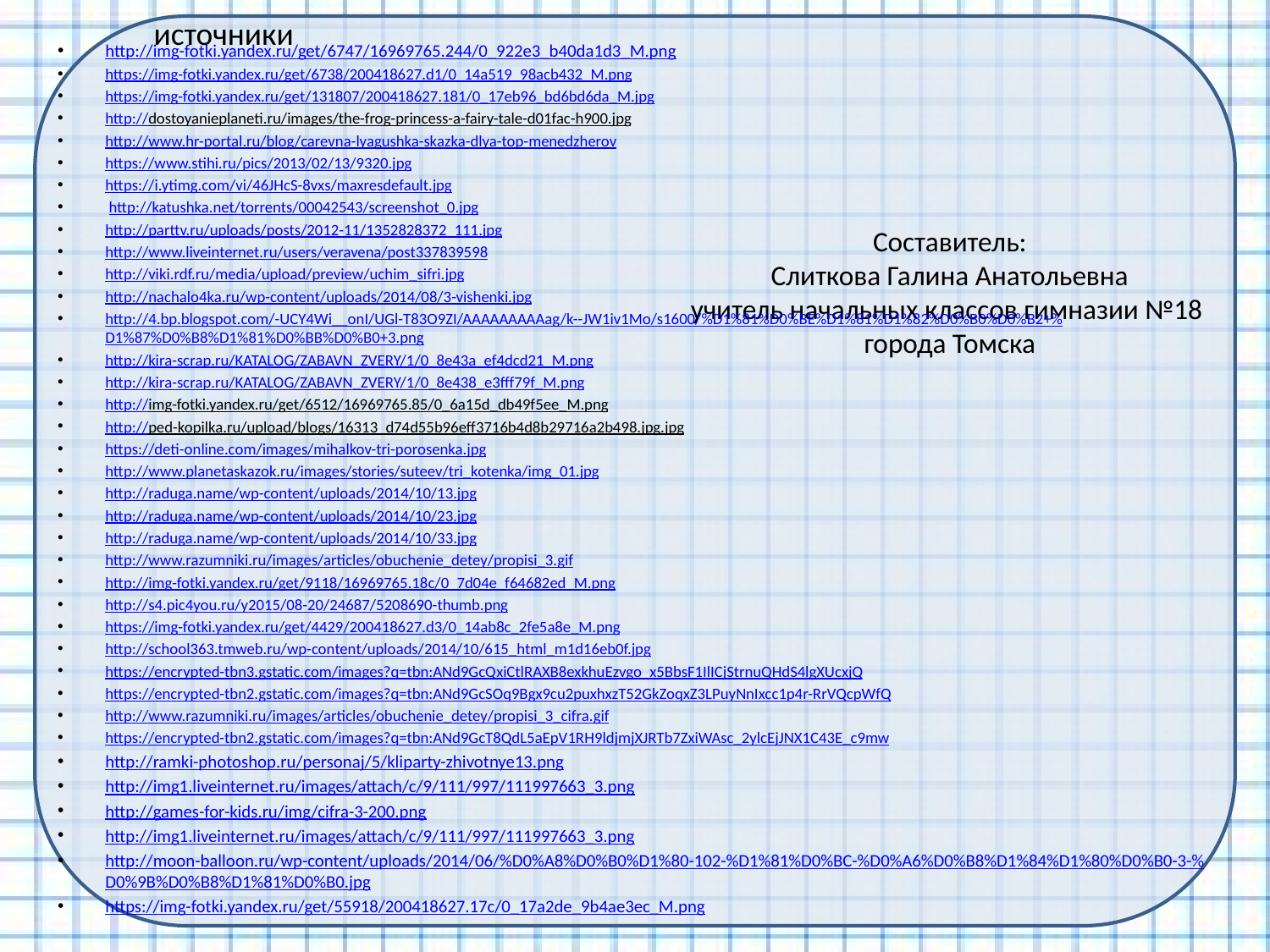

источники
http://img-fotki.yandex.ru/get/6747/16969765.244/0_922e3_b40da1d3_M.png
https://img-fotki.yandex.ru/get/6738/200418627.d1/0_14a519_98acb432_M.png
https://img-fotki.yandex.ru/get/131807/200418627.181/0_17eb96_bd6bd6da_M.jpg
http://dostoyanieplaneti.ru/images/the-frog-princess-a-fairy-tale-d01fac-h900.jpg
http://www.hr-portal.ru/blog/carevna-lyagushka-skazka-dlya-top-menedzherov
https://www.stihi.ru/pics/2013/02/13/9320.jpg
https://i.ytimg.com/vi/46JHcS-8vxs/maxresdefault.jpg
 http://katushka.net/torrents/00042543/screenshot_0.jpg
http://parttv.ru/uploads/posts/2012-11/1352828372_111.jpg
http://www.liveinternet.ru/users/veravena/post337839598
http://viki.rdf.ru/media/upload/preview/uchim_sifri.jpg
http://nachalo4ka.ru/wp-content/uploads/2014/08/3-vishenki.jpg
http://4.bp.blogspot.com/-UCY4Wi__onI/UGl-T83O9ZI/AAAAAAAAAag/k--JW1iv1Mo/s1600/%D1%81%D0%BE%D1%81%D1%82%D0%B0%D0%B2+%D1%87%D0%B8%D1%81%D0%BB%D0%B0+3.png
http://kira-scrap.ru/KATALOG/ZABAVN_ZVERY/1/0_8e43a_ef4dcd21_M.png
http://kira-scrap.ru/KATALOG/ZABAVN_ZVERY/1/0_8e438_e3fff79f_M.png
http://img-fotki.yandex.ru/get/6512/16969765.85/0_6a15d_db49f5ee_M.png
http://ped-kopilka.ru/upload/blogs/16313_d74d55b96eff3716b4d8b29716a2b498.jpg.jpg
https://deti-online.com/images/mihalkov-tri-porosenka.jpg
http://www.planetaskazok.ru/images/stories/suteev/tri_kotenka/img_01.jpg
http://raduga.name/wp-content/uploads/2014/10/13.jpg
http://raduga.name/wp-content/uploads/2014/10/23.jpg
http://raduga.name/wp-content/uploads/2014/10/33.jpg
http://www.razumniki.ru/images/articles/obuchenie_detey/propisi_3.gif
http://img-fotki.yandex.ru/get/9118/16969765.18c/0_7d04e_f64682ed_M.png
http://s4.pic4you.ru/y2015/08-20/24687/5208690-thumb.png
https://img-fotki.yandex.ru/get/4429/200418627.d3/0_14ab8c_2fe5a8e_M.png
http://school363.tmweb.ru/wp-content/uploads/2014/10/615_html_m1d16eb0f.jpg
https://encrypted-tbn3.gstatic.com/images?q=tbn:ANd9GcQxiCtlRAXB8exkhuEzvgo_x5BbsF1IlICjStrnuQHdS4lgXUcxjQ
https://encrypted-tbn2.gstatic.com/images?q=tbn:ANd9GcSOq9Bgx9cu2puxhxzT52GkZoqxZ3LPuyNnIxcc1p4r-RrVQcpWfQ
http://www.razumniki.ru/images/articles/obuchenie_detey/propisi_3_cifra.gif
https://encrypted-tbn2.gstatic.com/images?q=tbn:ANd9GcT8QdL5aEpV1RH9ldjmjXJRTb7ZxiWAsc_2ylcEjJNX1C43E_c9mw
http://ramki-photoshop.ru/personaj/5/kliparty-zhivotnye13.png
http://img1.liveinternet.ru/images/attach/c/9/111/997/111997663_3.png
http://games-for-kids.ru/img/cifra-3-200.png
http://img1.liveinternet.ru/images/attach/c/9/111/997/111997663_3.png
http://moon-balloon.ru/wp-content/uploads/2014/06/%D0%A8%D0%B0%D1%80-102-%D1%81%D0%BC-%D0%A6%D0%B8%D1%84%D1%80%D0%B0-3-%D0%9B%D0%B8%D1%81%D0%B0.jpg
https://img-fotki.yandex.ru/get/55918/200418627.17c/0_17a2de_9b4ae3ec_M.png

# Составитель: Слиткова Галина Анатольевна учитель начальных классов гимназии №18 города Томска